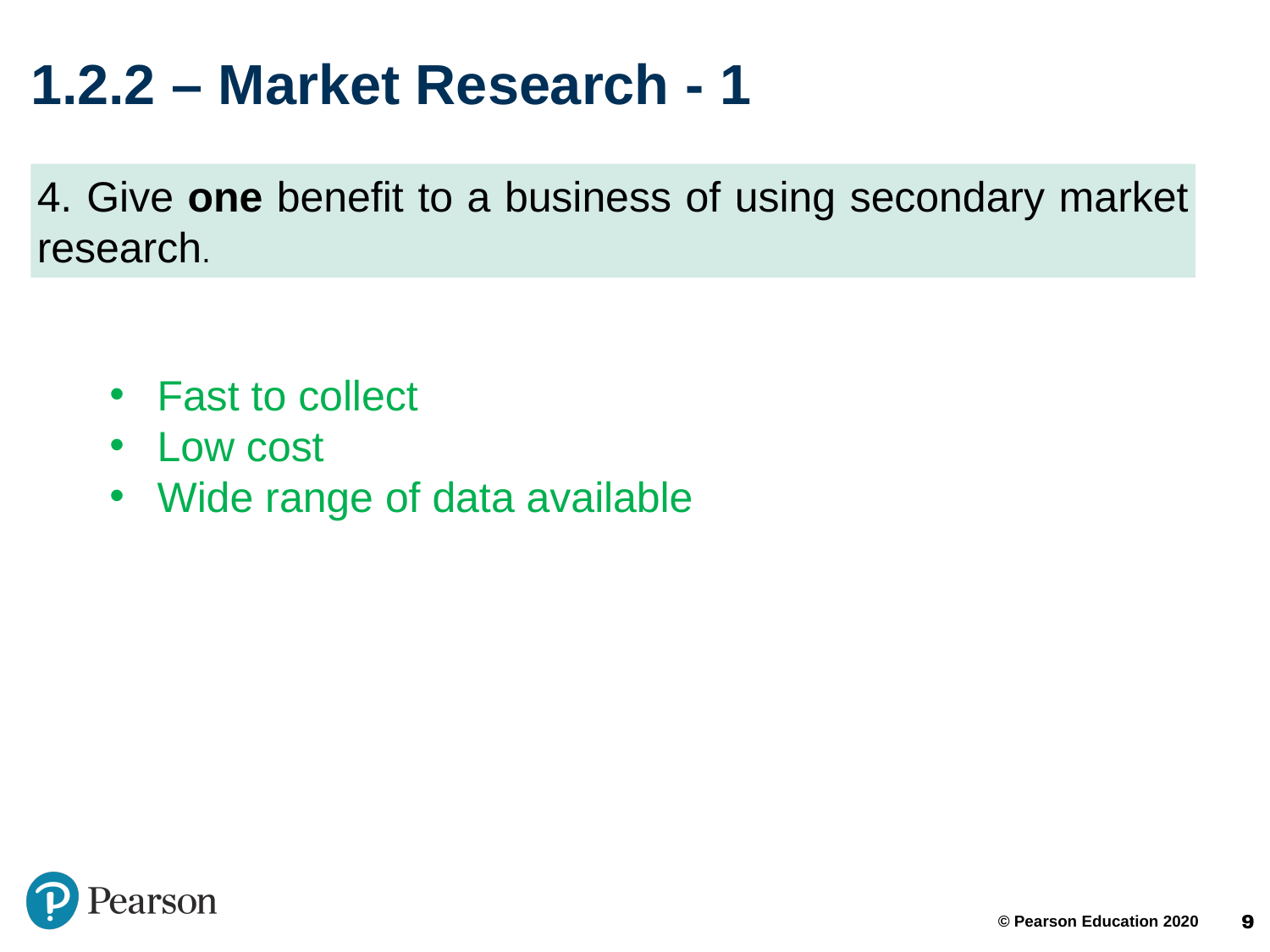

# 1.2.2 – Market Research - 1
4. Give one benefit to a business of using secondary market research.
Fast to collect
Low cost
Wide range of data available
9